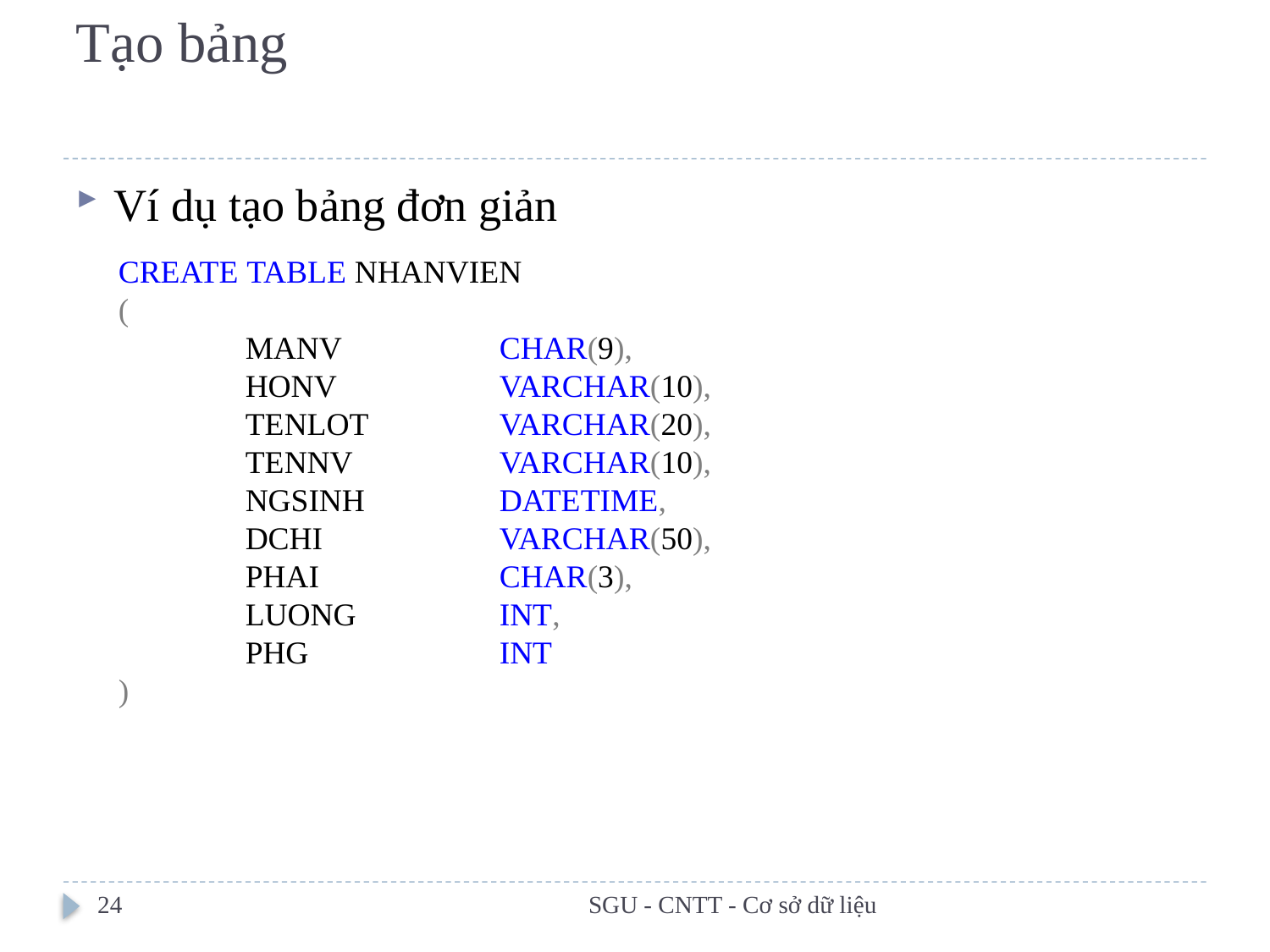

# Tạo bảng
Ví dụ tạo bảng đơn giản
CREATE TABLE NHANVIEN
(
	MANV 		CHAR(9),
	HONV 		VARCHAR(10),
	TENLOT 	VARCHAR(20),
	TENNV 		VARCHAR(10),
	NGSINH 	DATETIME,
	DCHI 		VARCHAR(50),
	PHAI 		CHAR(3),
	LUONG 		INT,
	PHG 		INT
)
24
SGU - CNTT - Cơ sở dữ liệu